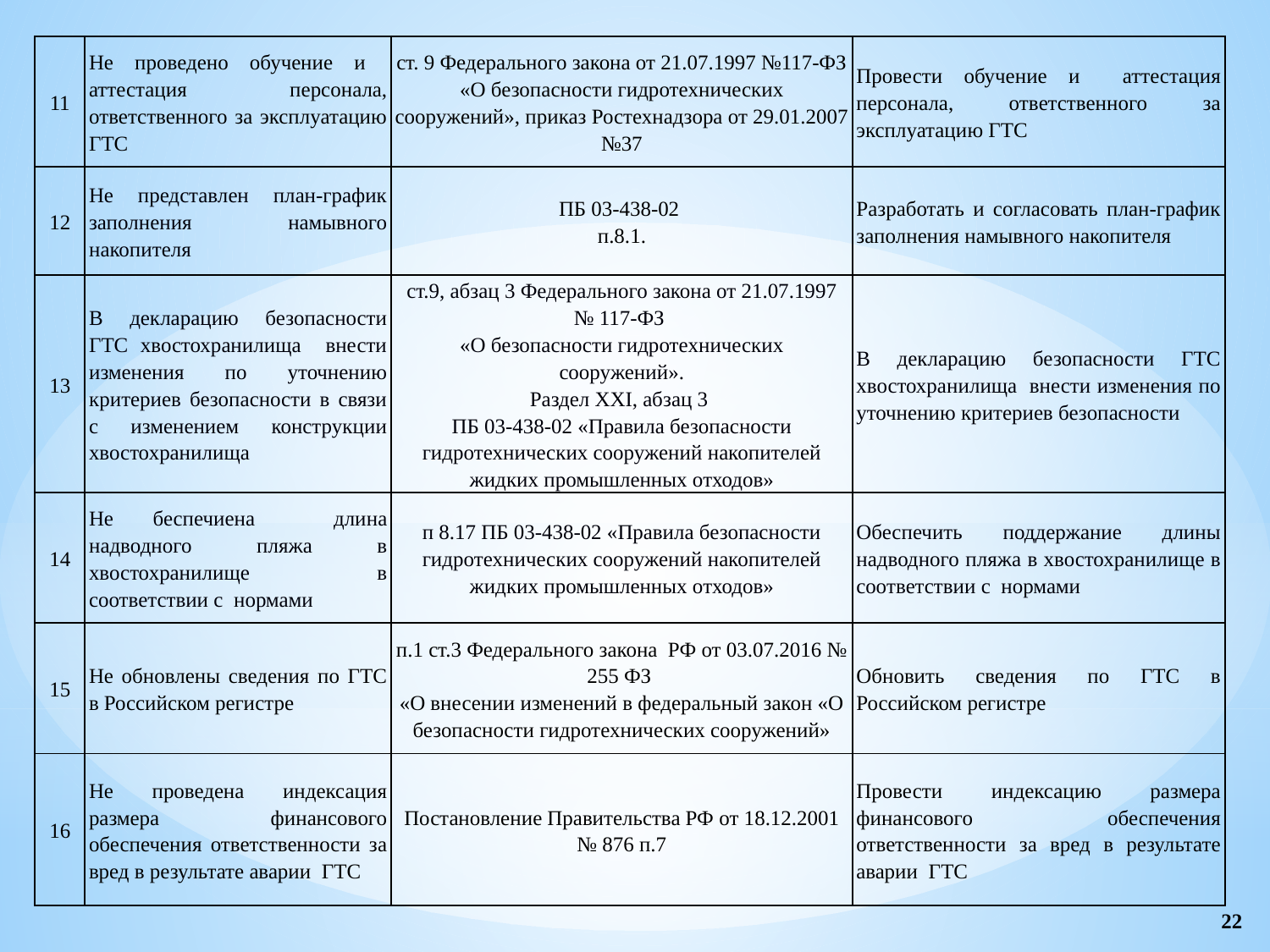

| 11 | Не проведено обучение и аттестация персонала, ответственного за эксплуатацию ГТС | ст. 9 Федерального закона от 21.07.1997 №117-ФЗ «О безопасности гидротехнических сооружений», приказ Ростехнадзора от 29.01.2007 №37 | Провести обучение и аттестация персонала, ответственного за эксплуатацию ГТС |
| --- | --- | --- | --- |
| 12 | Не представлен план-график заполнения намывного накопителя | ПБ 03-438-02 п.8.1. | Разработать и согласовать план-график заполнения намывного накопителя |
| 13 | В декларацию безопасности ГТС хвостохранилища внести изменения по уточнению критериев безопасности в связи с изменением конструкции хвостохранилища | ст.9, абзац 3 Федерального закона от 21.07.1997 № 117-ФЗ «О безопасности гидротехнических сооружений». Раздел XXI, абзац 3 ПБ 03-438-02 «Правила безопасности гидротехнических сооружений накопителей жидких промышленных отходов» | В декларацию безопасности ГТС хвостохранилища внести изменения по уточнению критериев безопасности |
| 14 | Не беспечиена длина надводного пляжа в хвостохранилище в соответствии с нормами | п 8.17 ПБ 03-438-02 «Правила безопасности гидротехнических сооружений накопителей жидких промышленных отходов» | Обеспечить поддержание длины надводного пляжа в хвостохранилище в соответствии с нормами |
| 15 | Не обновлены сведения по ГТС в Российском регистре | п.1 ст.3 Федерального закона РФ от 03.07.2016 № 255 ФЗ «О внесении изменений в федеральный закон «О безопасности гидротехнических сооружений» | Обновить сведения по ГТС в Российском регистре |
| 16 | Не проведена индексация размера финансового обеспечения ответственности за вред в результате аварии ГТС | Постановление Правительства РФ от 18.12.2001 № 876 п.7 | Провести индексацию размера финансового обеспечения ответственности за вред в результате аварии ГТС |
22